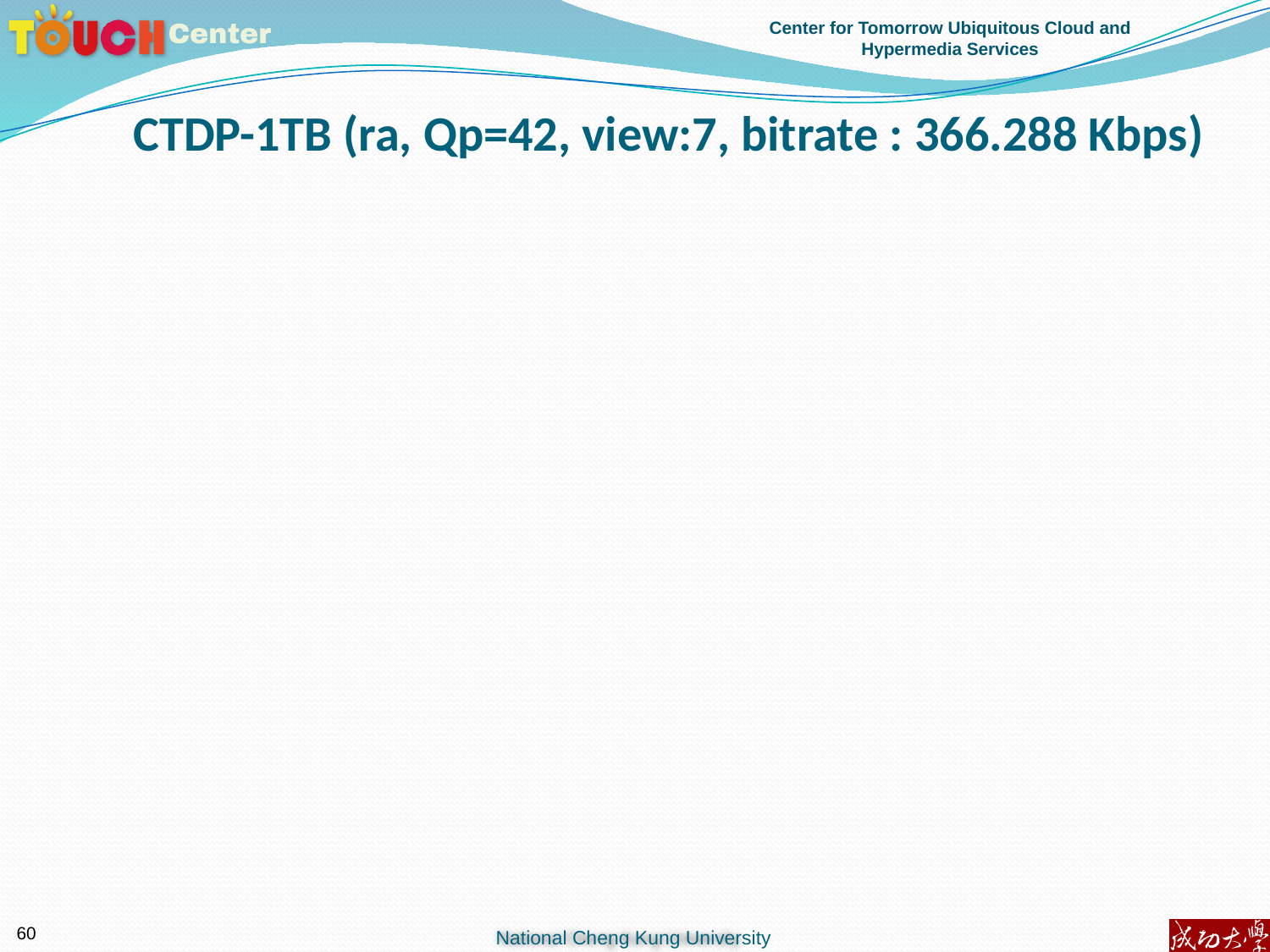

# CTDP-1TB (ra, Qp=42, view:7, bitrate : 366.288 Kbps)